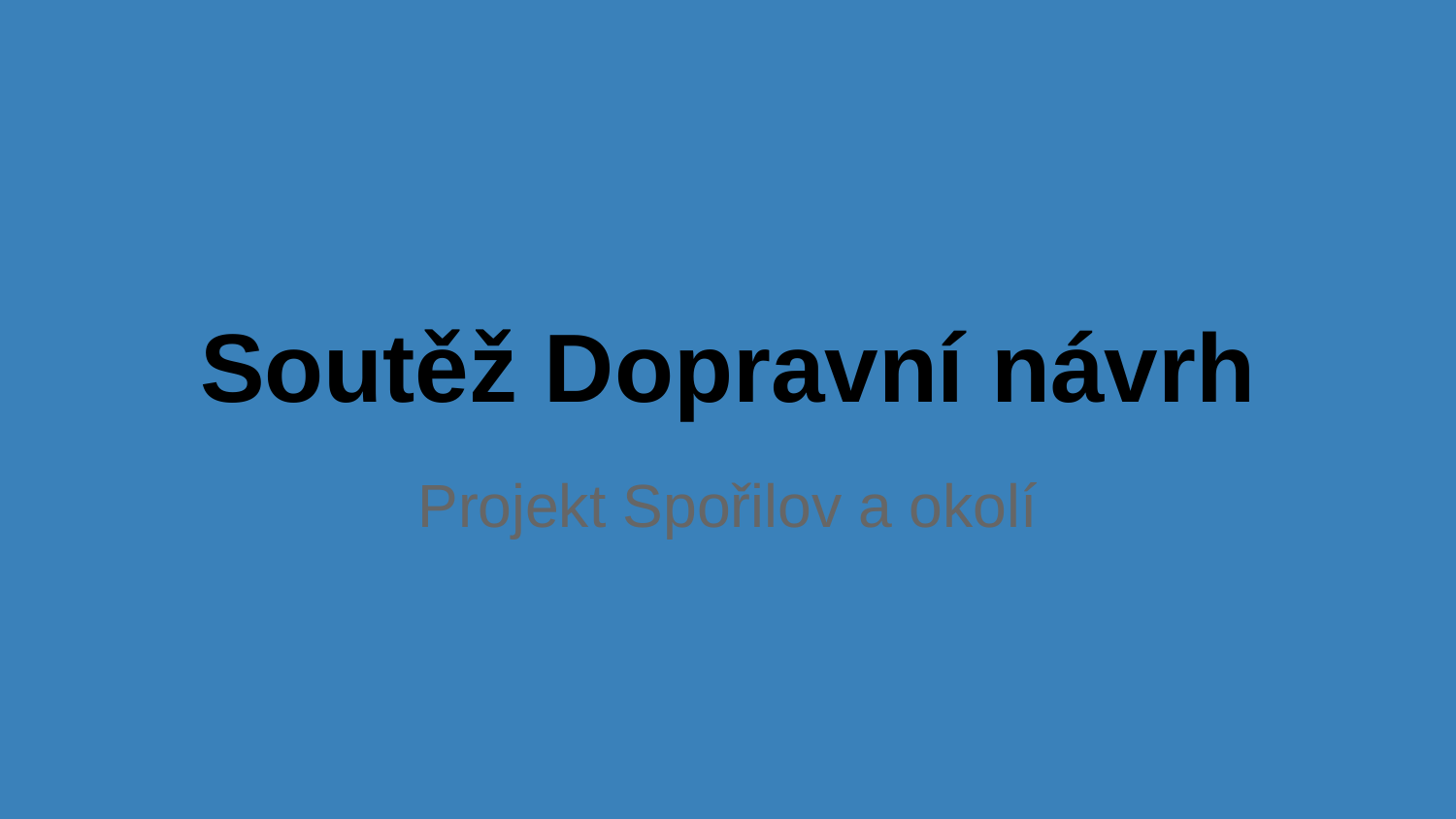

# Soutěž Dopravní návrh
Projekt Spořilov a okolí